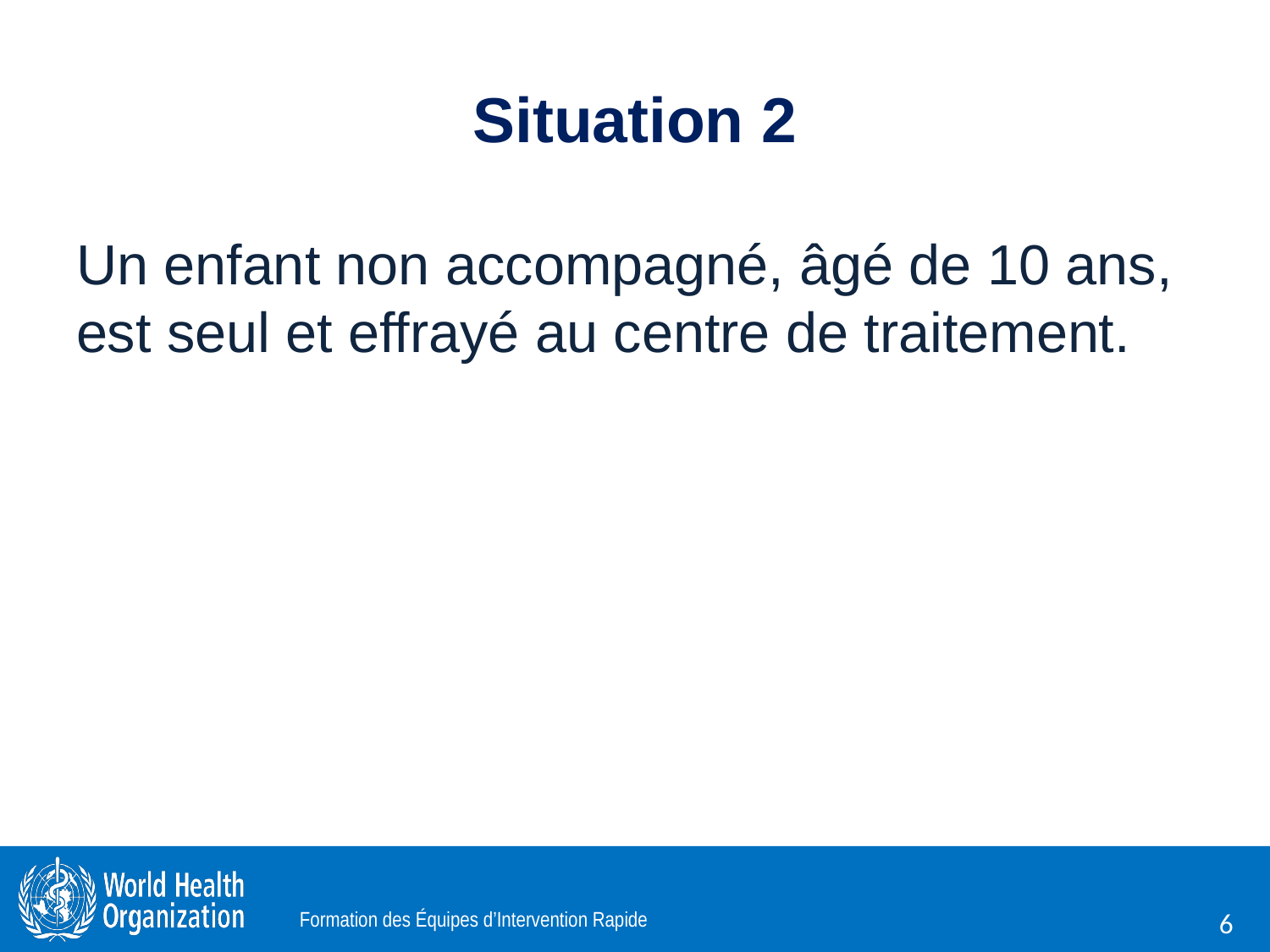

# Situation 2
Un enfant non accompagné, âgé de 10 ans, est seul et effrayé au centre de traitement.